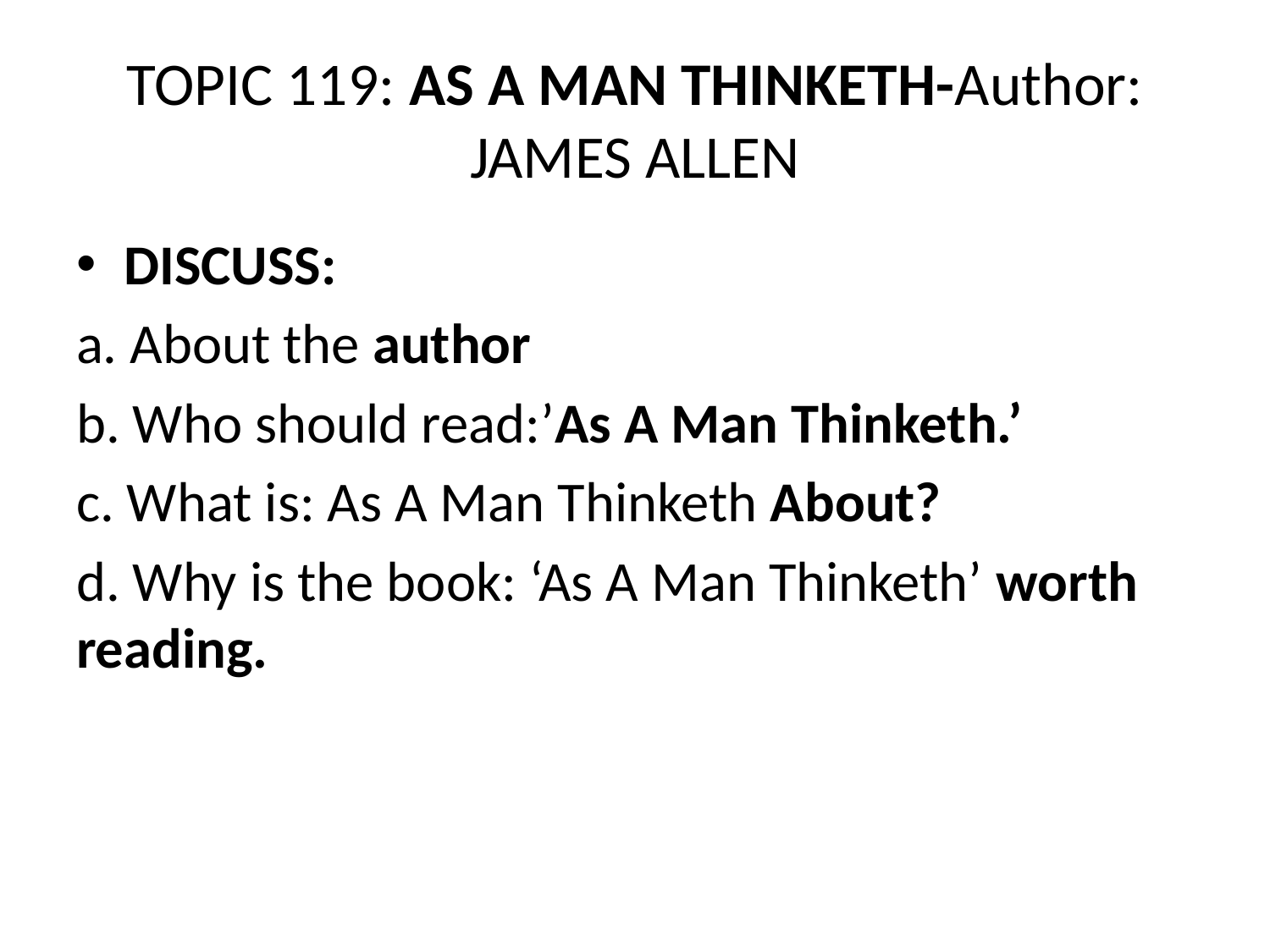

# TOPIC 119: AS A MAN THINKETH-Author: JAMES ALLEN
DISCUSS:
a. About the author
b. Who should read:’As A Man Thinketh.’
c. What is: As A Man Thinketh About?
d. Why is the book: ‘As A Man Thinketh’ worth reading.